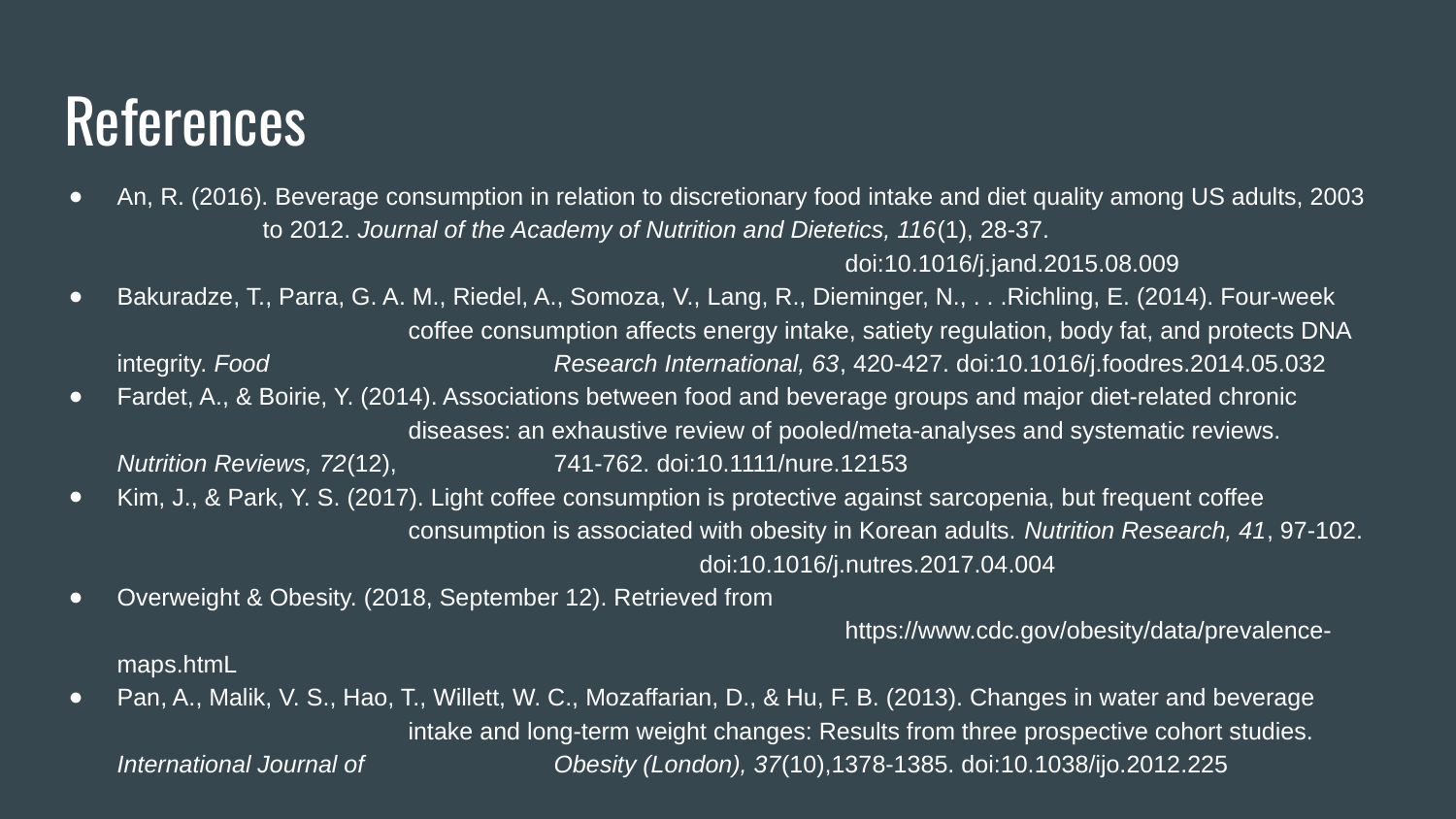

# References
An, R. (2016). Beverage consumption in relation to discretionary food intake and diet quality among US adults, 2003 	to 2012. Journal of the Academy of Nutrition and Dietetics, 116(1), 28-37. 				 			doi:10.1016/j.jand.2015.08.009
Bakuradze, T., Parra, G. A. M., Riedel, A., Somoza, V., Lang, R., Dieminger, N., . . .Richling, E. (2014). Four-week 		coffee consumption affects energy intake, satiety regulation, body fat, and protects DNA integrity. Food 		Research International, 63, 420-427. doi:10.1016/j.foodres.2014.05.032
Fardet, A., & Boirie, Y. (2014). Associations between food and beverage groups and major diet-related chronic 		diseases: an exhaustive review of pooled/meta-analyses and systematic reviews. Nutrition Reviews, 72(12), 		741-762. doi:10.1111/nure.12153
Kim, J., & Park, Y. S. (2017). Light coffee consumption is protective against sarcopenia, but frequent coffee 			consumption is associated with obesity in Korean adults. Nutrition Research, 41, 97-102. 				doi:10.1016/j.nutres.2017.04.004
Overweight & Obesity. (2018, September 12). Retrieved from 									https://www.cdc.gov/obesity/data/prevalence-maps.htmL
Pan, A., Malik, V. S., Hao, T., Willett, W. C., Mozaffarian, D., & Hu, F. B. (2013). Changes in water and beverage 		intake and long-term weight changes: Results from three prospective cohort studies. International Journal of 		Obesity (London), 37(10),1378-1385. doi:10.1038/ijo.2012.225